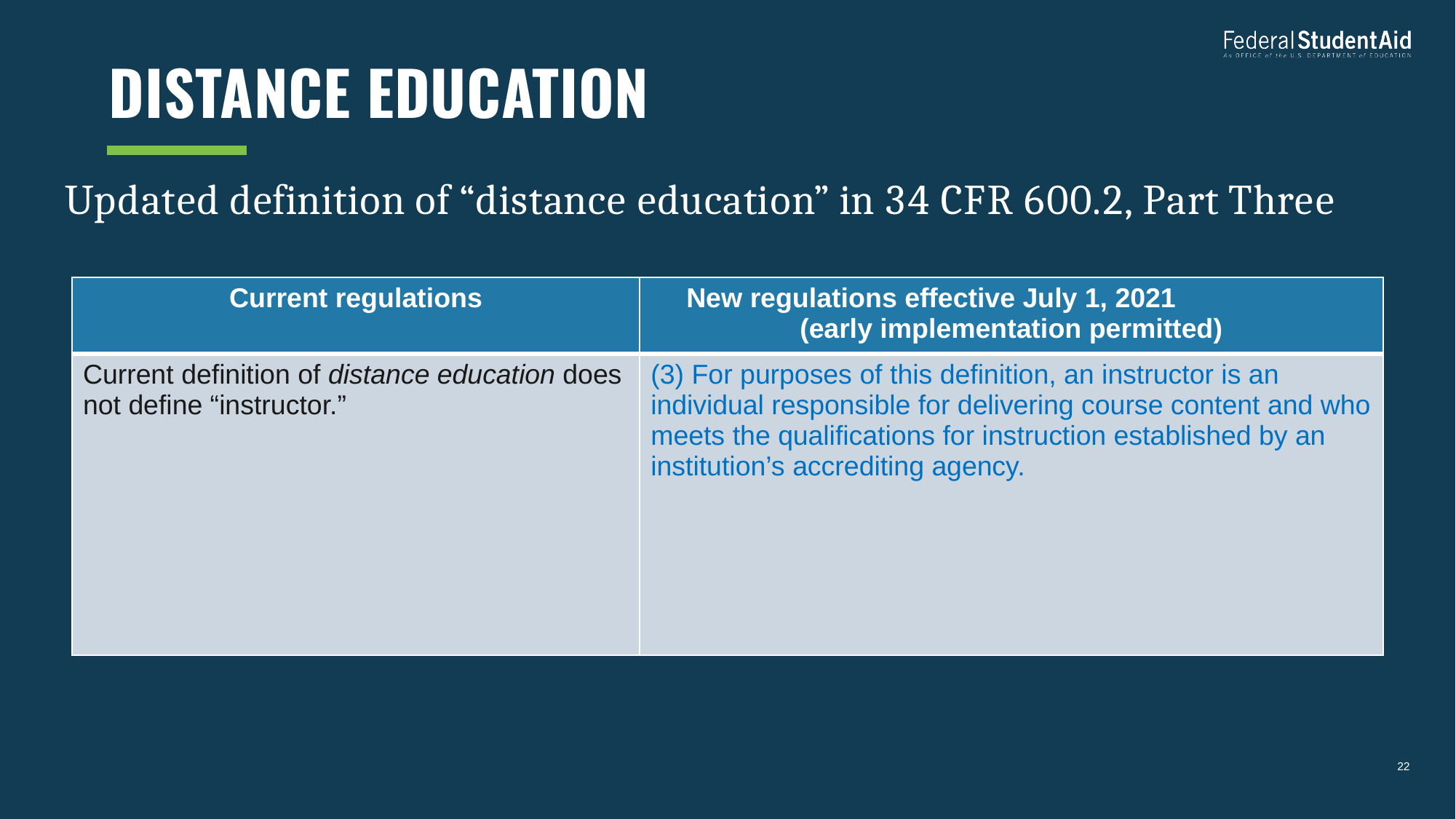

# Distance education
Updated definition of “distance education” in 34 CFR 600.2, Part Three
| Current regulations | New regulations effective July 1, 2021 (early implementation permitted) |
| --- | --- |
| Current definition of distance education does not define “instructor.” | (3) For purposes of this definition, an instructor is an individual responsible for delivering course content and who meets the qualifications for instruction established by an institution’s accrediting agency. |
22